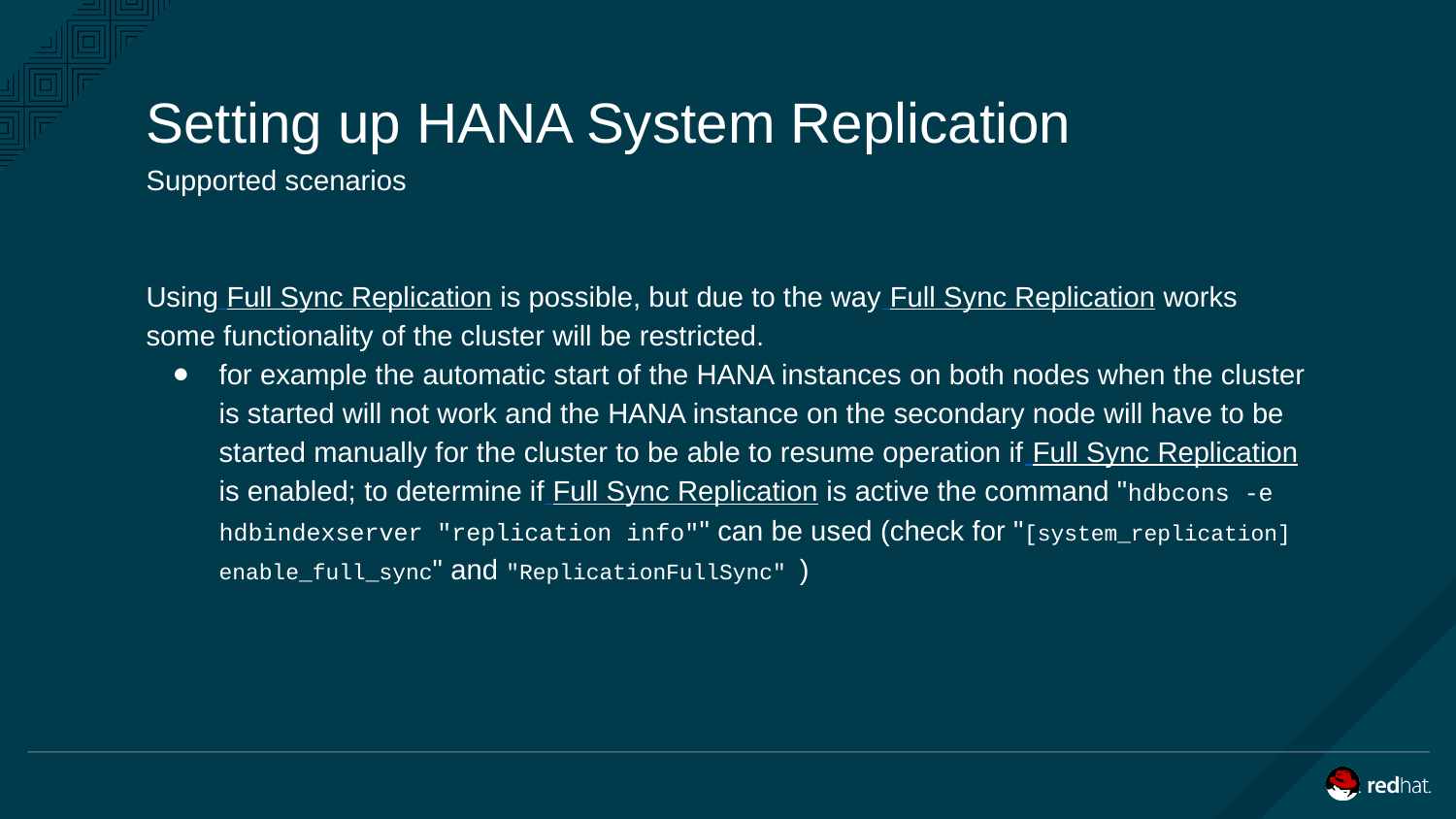

# Setting up HANA System Replication
Supported scenarios
Using Full Sync Replication is possible, but due to the way Full Sync Replication works some functionality of the cluster will be restricted.
for example the automatic start of the HANA instances on both nodes when the cluster is started will not work and the HANA instance on the secondary node will have to be started manually for the cluster to be able to resume operation if Full Sync Replication is enabled; to determine if Full Sync Replication is active the command "hdbcons -e hdbindexserver "replication info"" can be used (check for "[system_replication] enable_full_sync" and "ReplicationFullSync" )